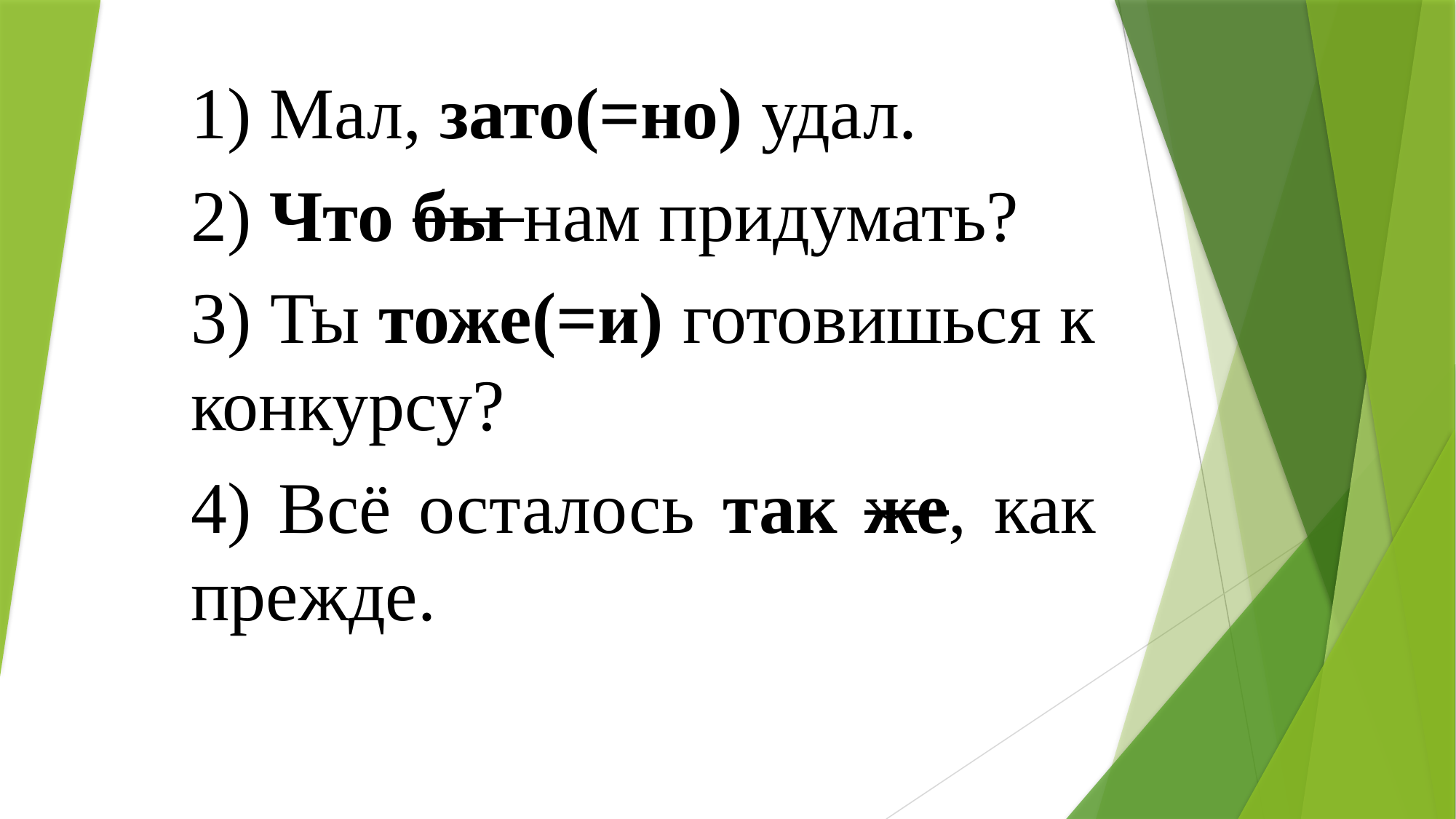

1) Мал, зато(=но) удал.
2) Что бы нам придумать?
3) Ты тоже(=и) готовишься к конкурсу?
4) Всё осталось так же, как прежде.